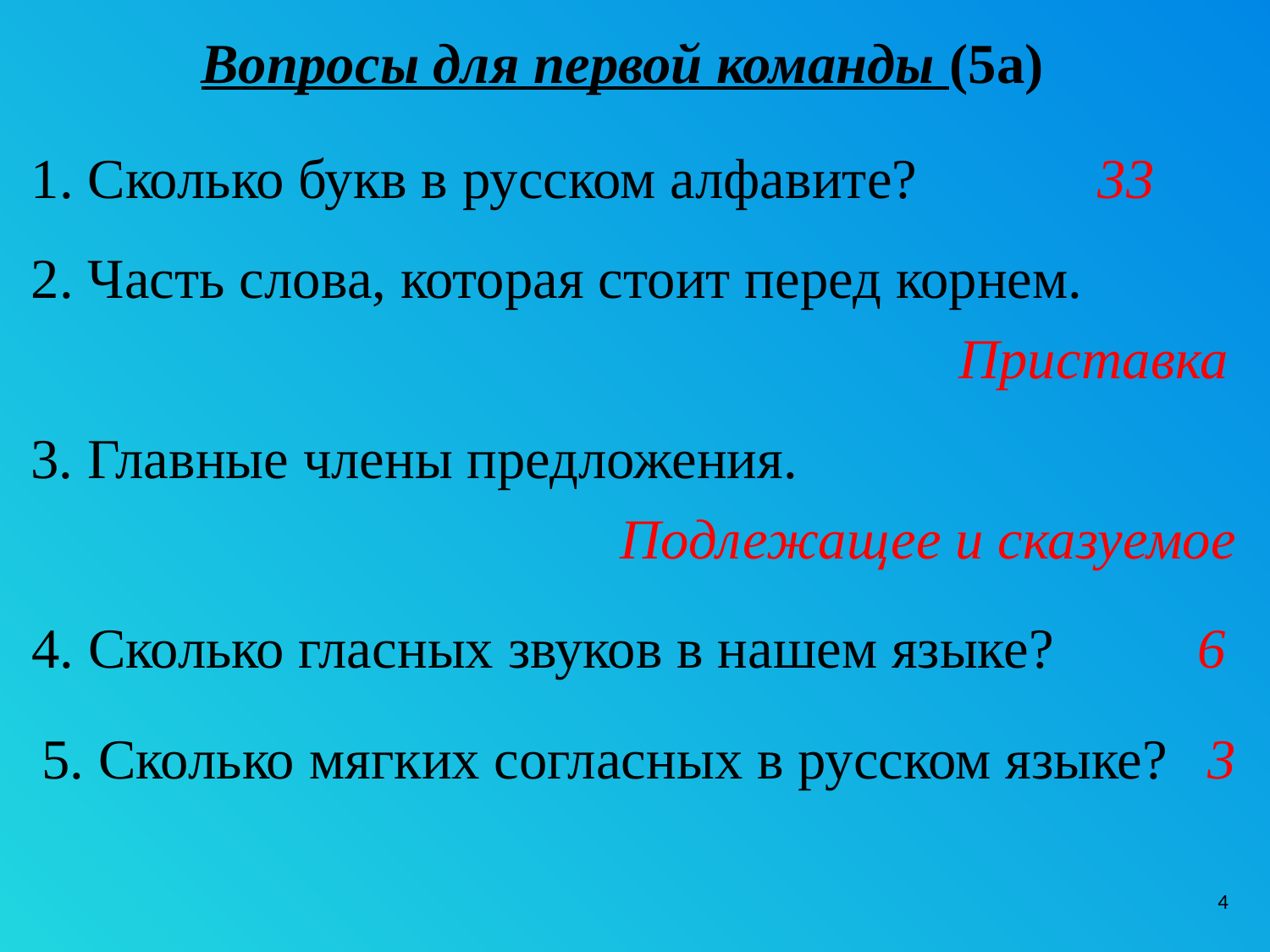

Вопросы для первой команды (5а)
1. Сколько букв в русском алфавите?
33
2. Часть слова, которая стоит перед корнем.
Приставка
3. Главные члены предложения.
Подлежащее и сказуемое
4. Сколько гласных звуков в нашем языке?
6
5. Сколько мягких согласных в русском языке?
3
4